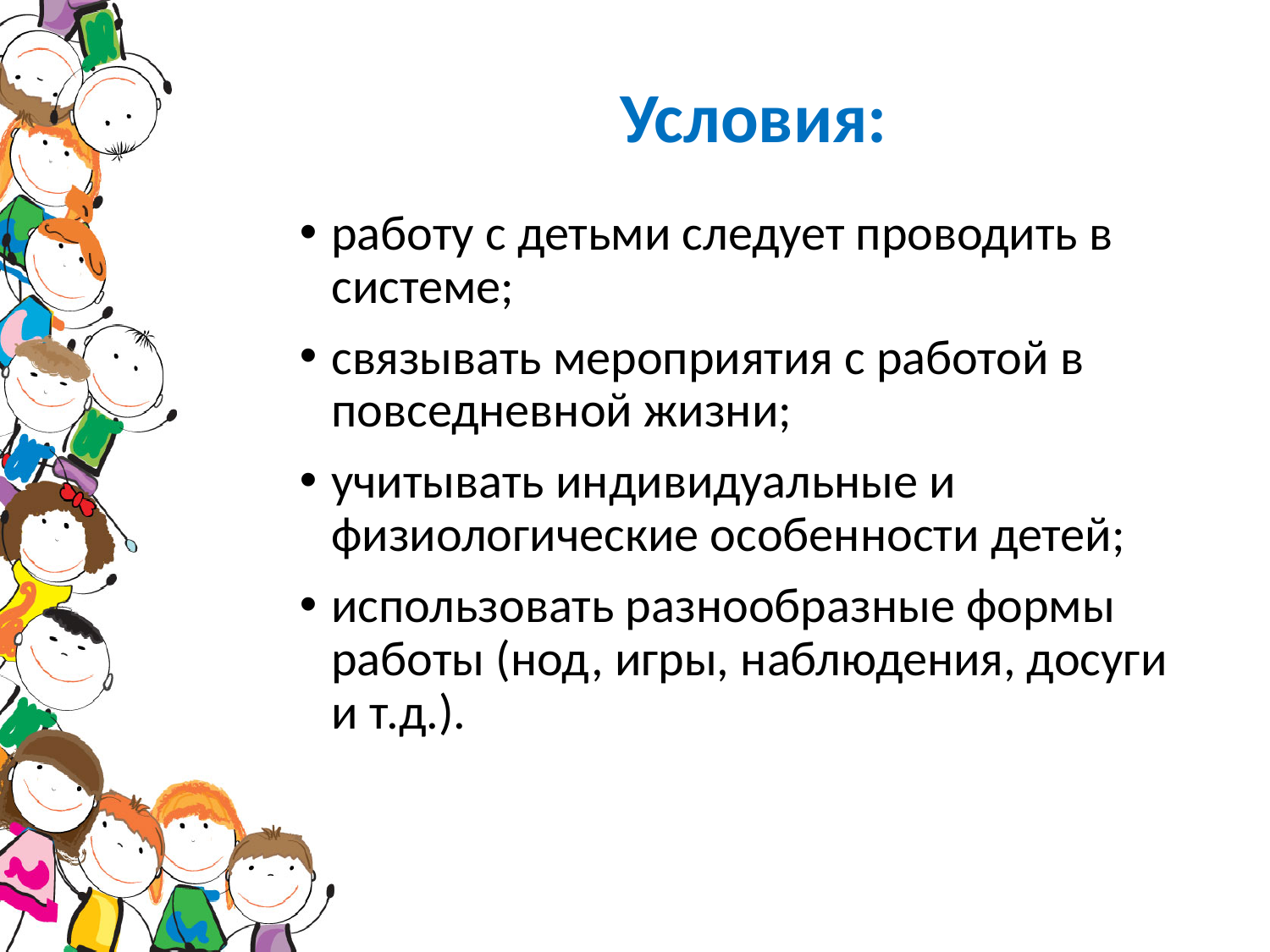

# Условия:
работу с детьми следует проводить в системе;
связывать мероприятия с работой в повседневной жизни;
учитывать индивидуальные и физиологические особенности детей;
использовать разнообразные формы работы (нод, игры, наблюдения, досуги и т.д.).